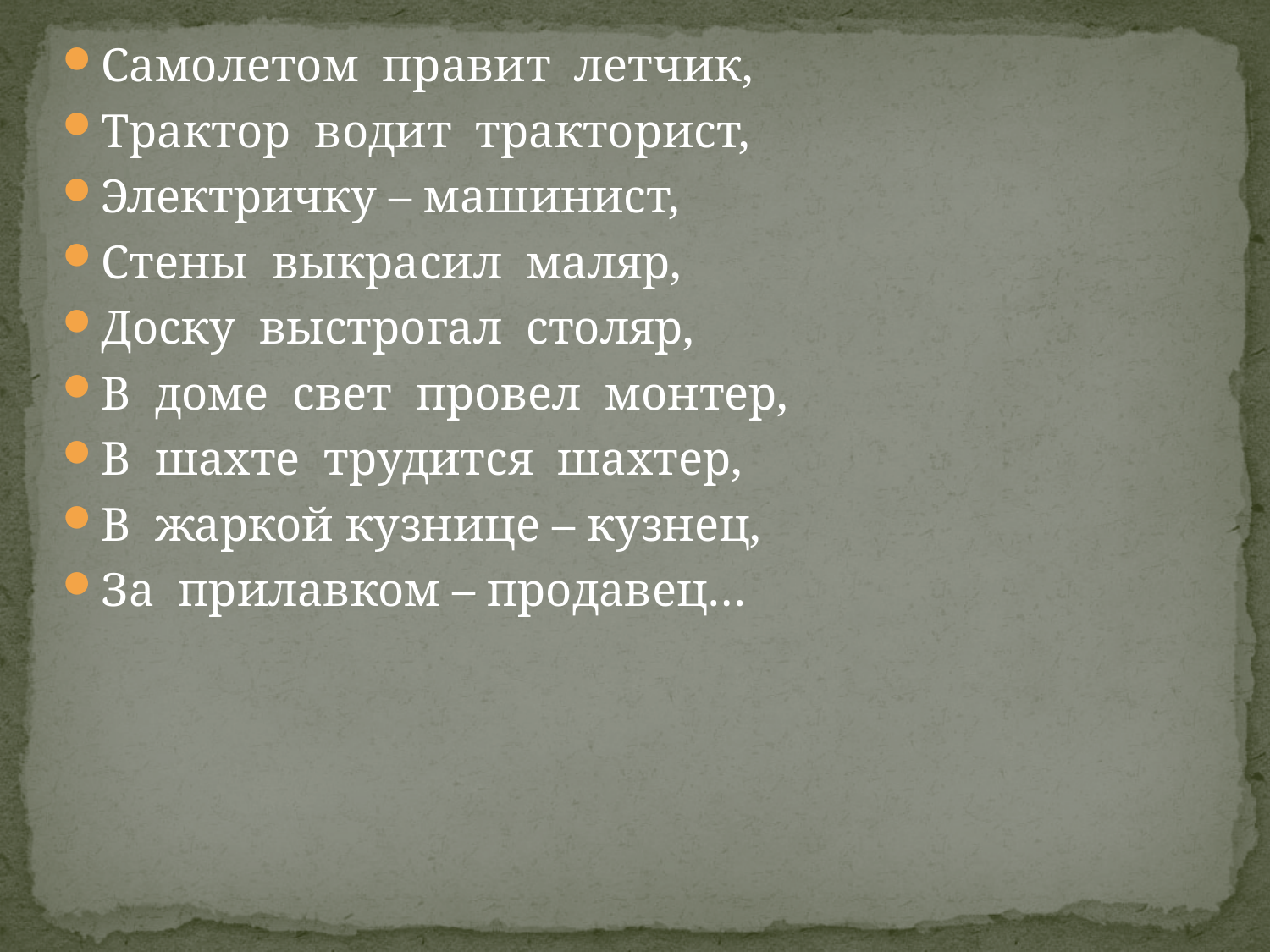

Самолетом  правит  летчик,
Трактор  водит  тракторист,
Электричку – машинист,
Стены  выкрасил  маляр,
Доску  выстрогал  столяр,
В  доме  свет  провел  монтер,
В  шахте  трудится  шахтер,
В  жаркой кузнице – кузнец,
За  прилавком – продавец…